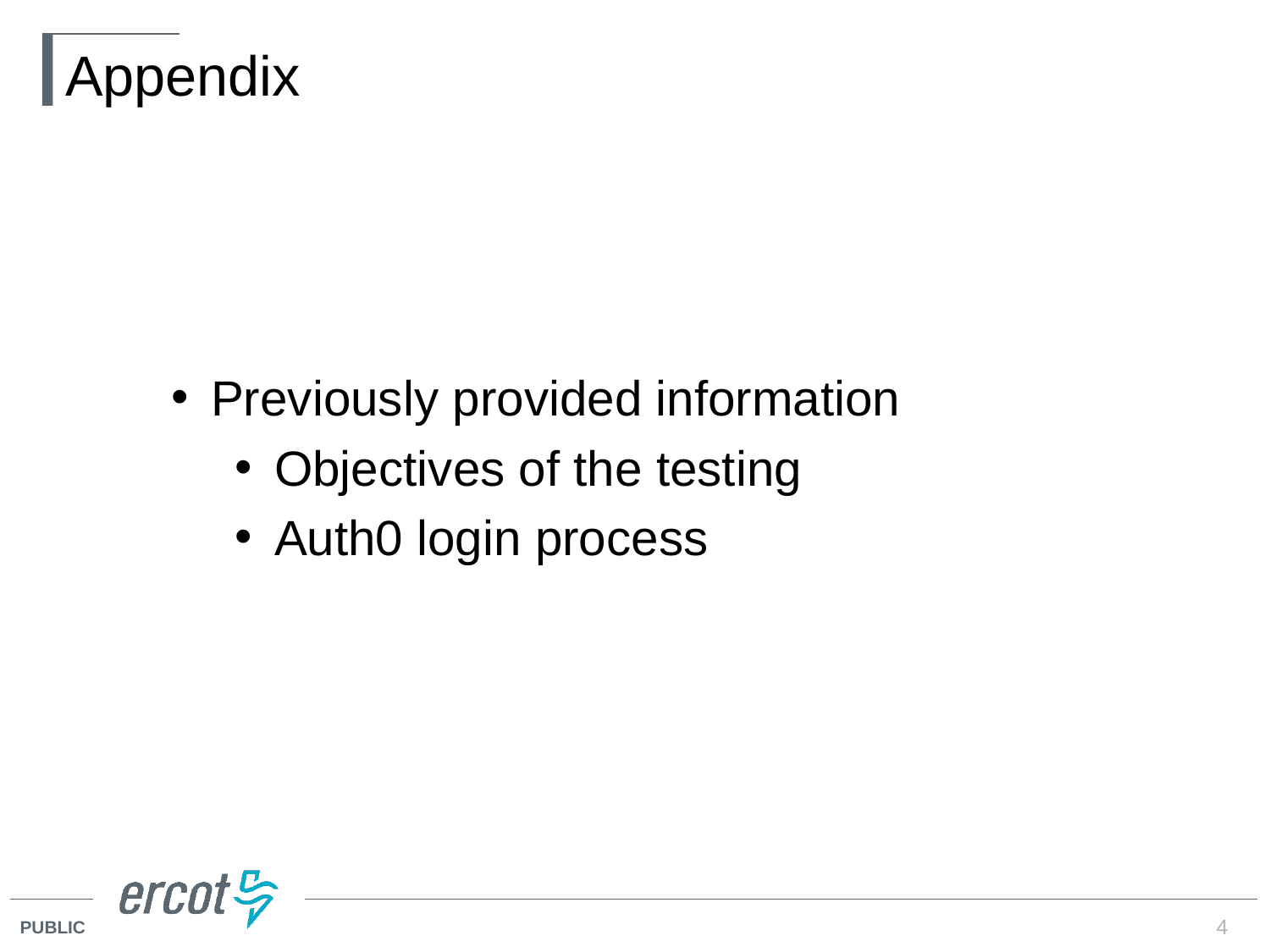

# Appendix
Previously provided information
Objectives of the testing
Auth0 login process
4